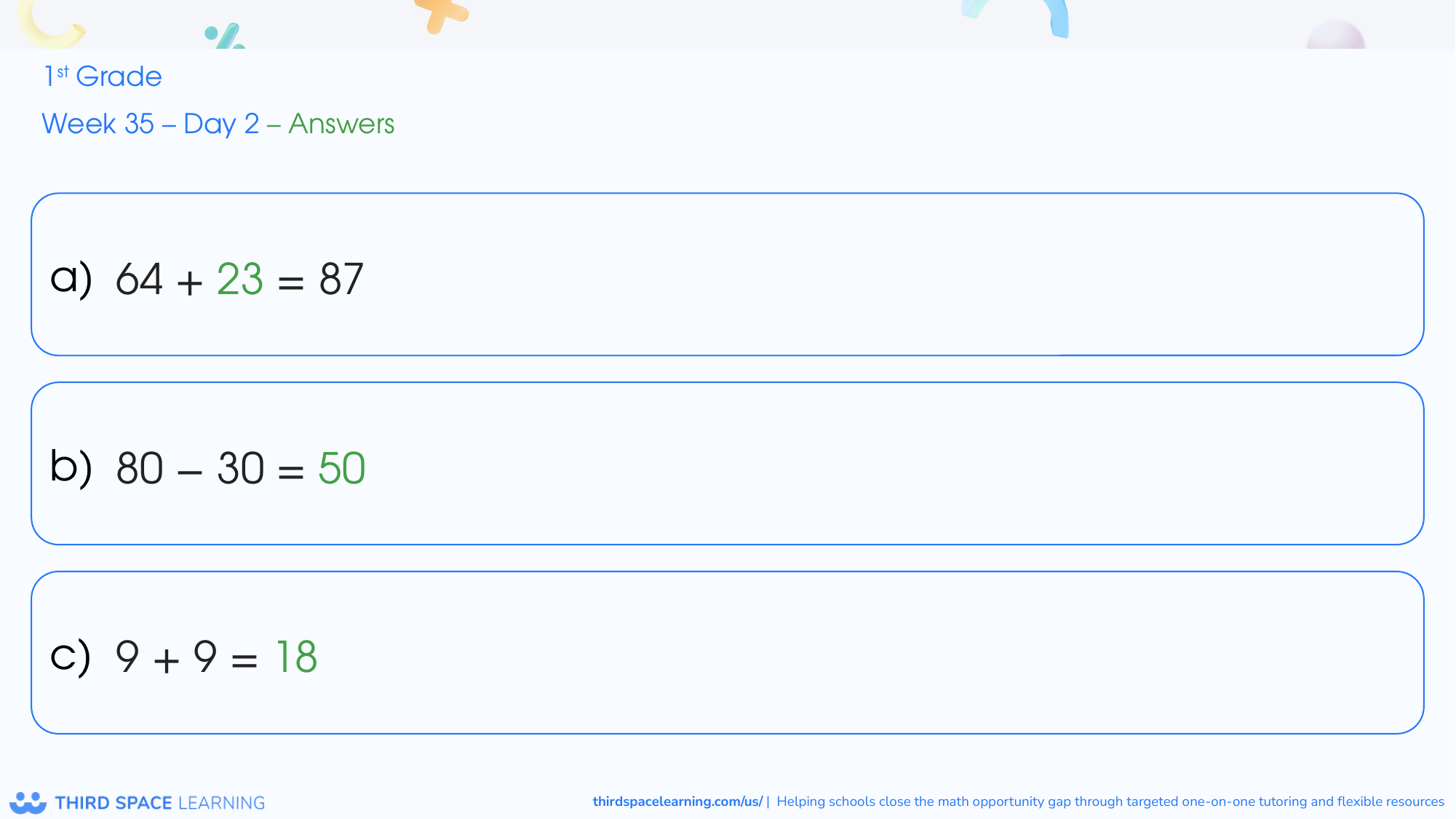

1st Grade
Week 35 – Day 2 – Answers
64 + 23 = 87
80 − 30 = 50
9 + 9 = 18